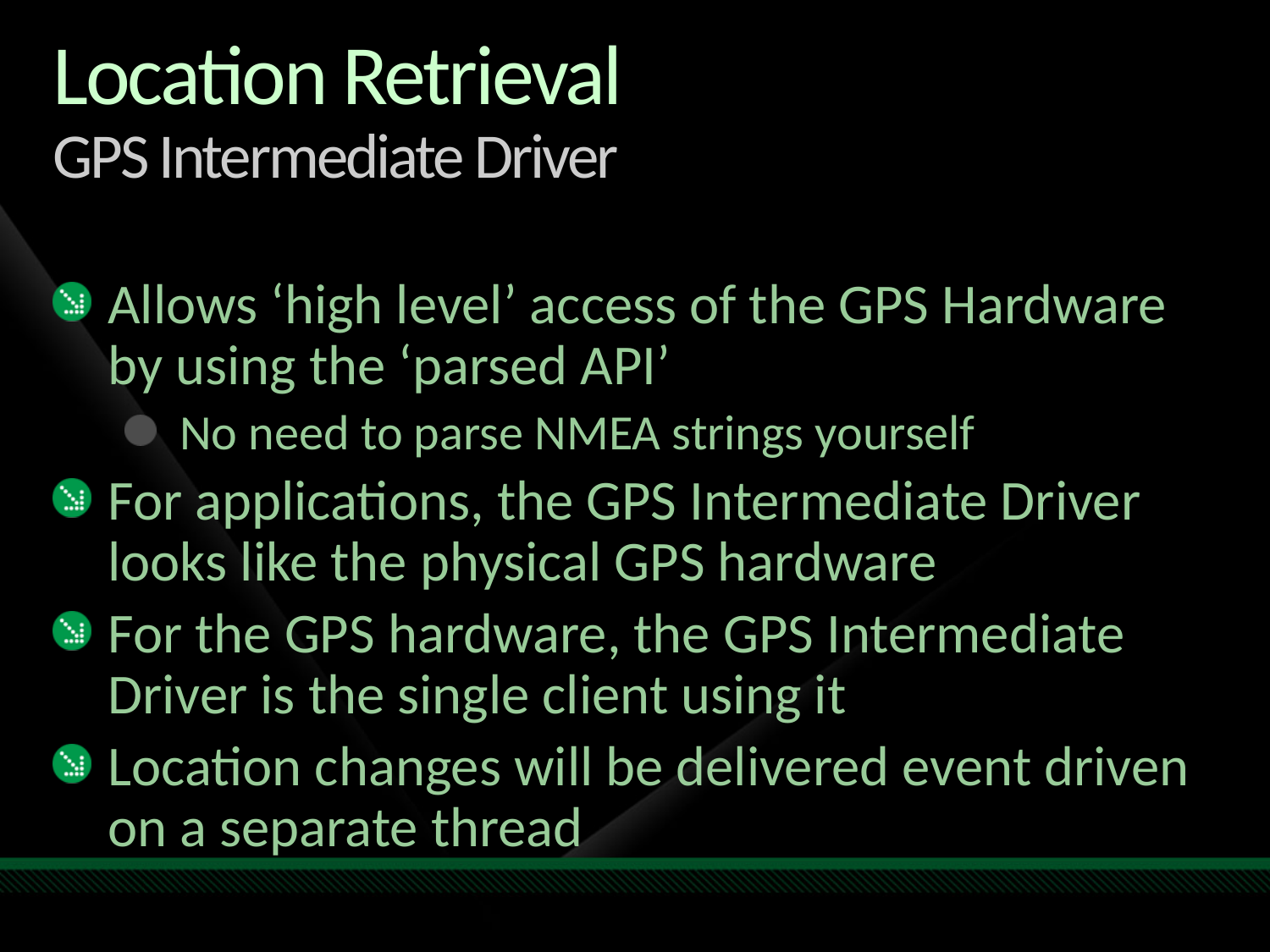

# Location Retrieval GPS Intermediate Driver

Allows ‘high level’ access of the GPS Hardware by using the ‘parsed API’
No need to parse NMEA strings yourself
For applications, the GPS Intermediate Driver looks like the physical GPS hardware
For the GPS hardware, the GPS Intermediate Driver is the single client using it
Location changes will be delivered event driven on a separate thread